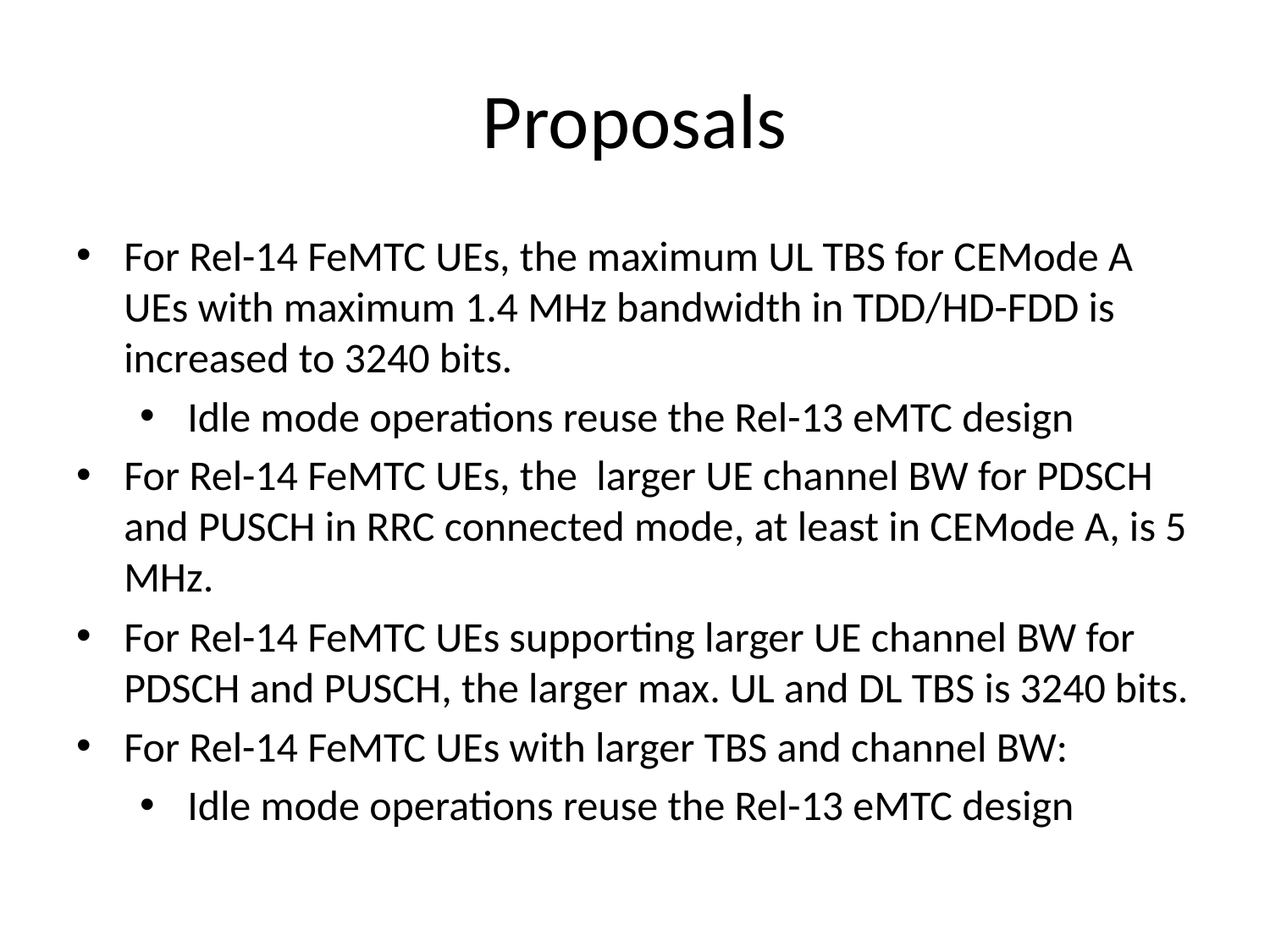

# Proposals
For Rel-14 FeMTC UEs, the maximum UL TBS for CEMode A UEs with maximum 1.4 MHz bandwidth in TDD/HD-FDD is increased to 3240 bits.
Idle mode operations reuse the Rel-13 eMTC design
For Rel-14 FeMTC UEs, the  larger UE channel BW for PDSCH and PUSCH in RRC connected mode, at least in CEMode A, is 5 MHz.
For Rel-14 FeMTC UEs supporting larger UE channel BW for PDSCH and PUSCH, the larger max. UL and DL TBS is 3240 bits.
For Rel-14 FeMTC UEs with larger TBS and channel BW:
Idle mode operations reuse the Rel-13 eMTC design